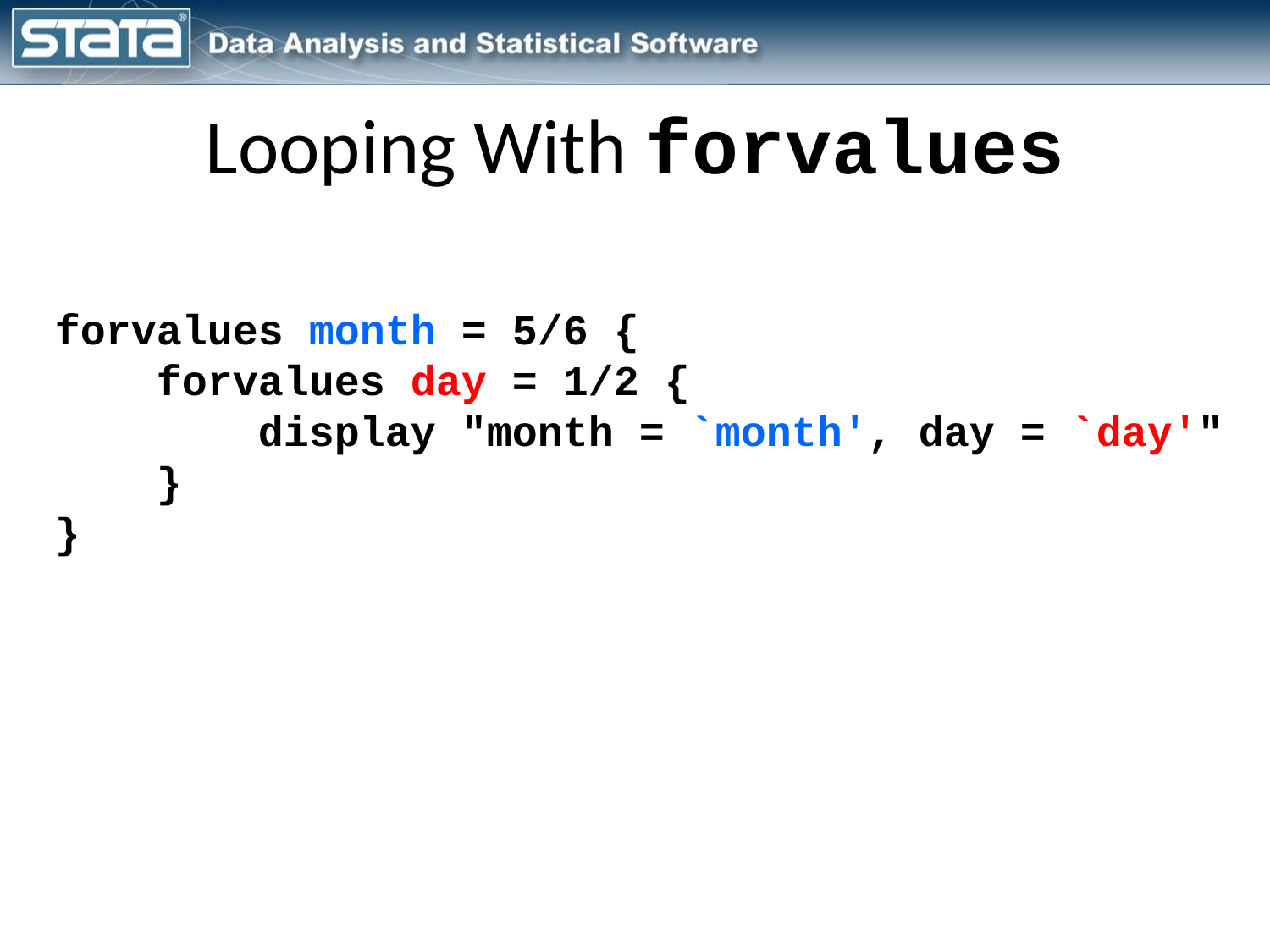

# Looping With forvalues
forvalues month = 5/6 {
    forvalues day = 1/2 {
        display "month = `month', day = `day'"
    }
}